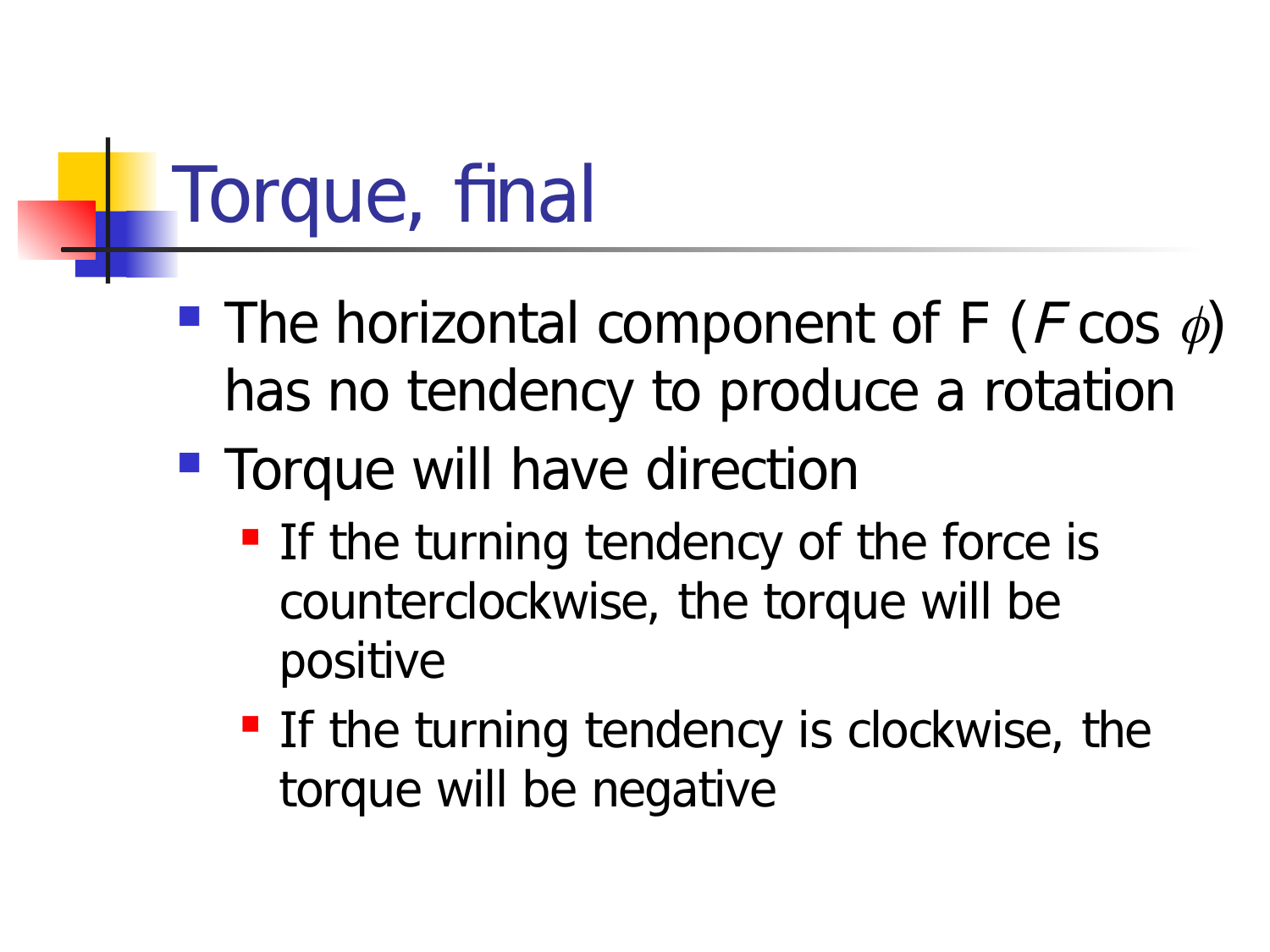

# Torque, final
The horizontal component of F (F cos φ) has no tendency to produce a rotation
Torque will have direction
If the turning tendency of the force is counterclockwise, the torque will be positive
If the turning tendency is clockwise, the torque will be negative